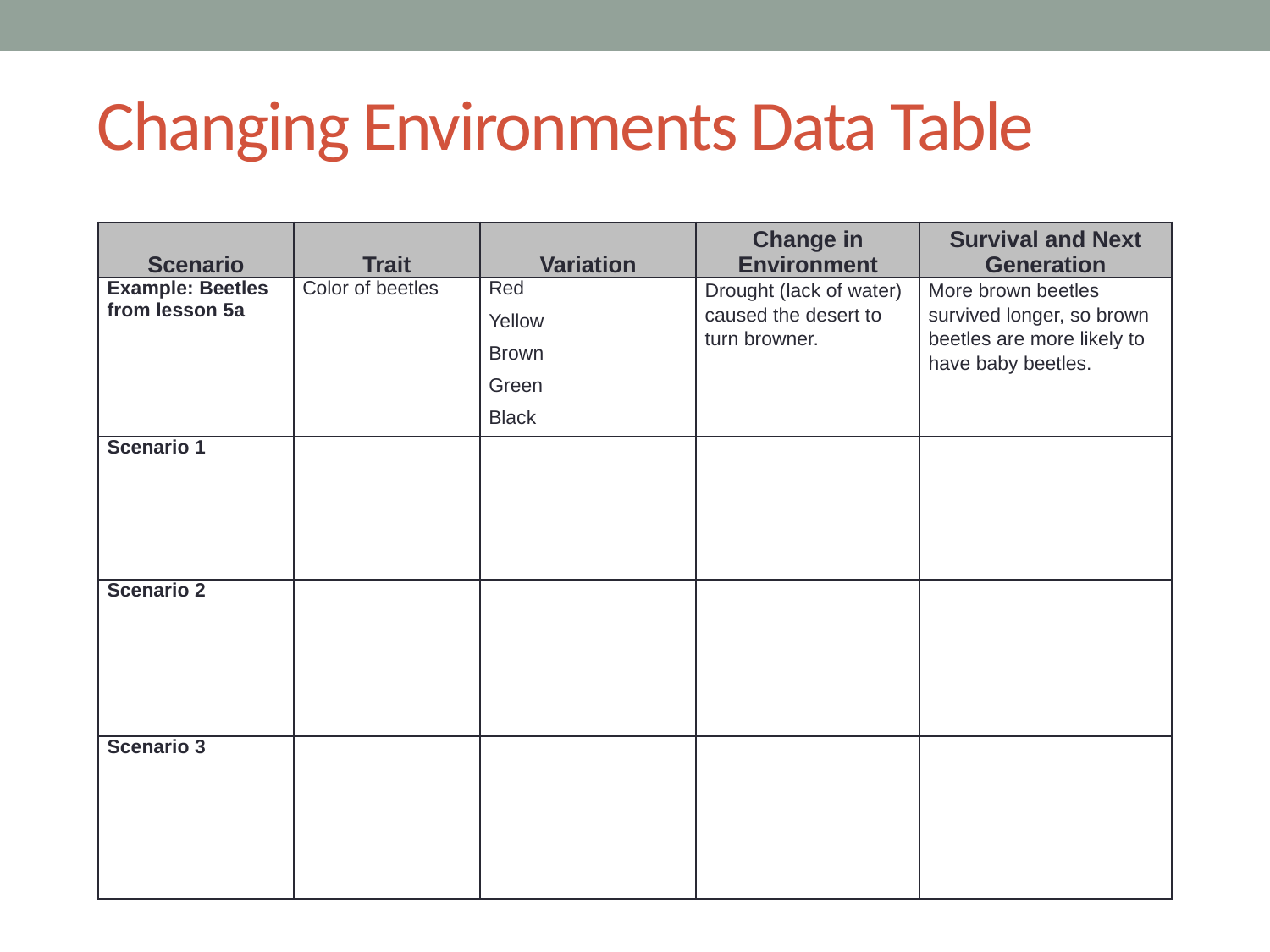

# Changing Environments Data Table
| Scenario | Trait | Variation | Change in Environment | Survival and Next Generation |
| --- | --- | --- | --- | --- |
| Example: Beetles from lesson 5a | Color of beetles | Red Yellow Brown Green Black | Drought (lack of water) caused the desert to turn browner. | More brown beetles survived longer, so brown beetles are more likely to have baby beetles. |
| Scenario 1 |  |  |  |  |
| Scenario 2 |  |  |  |  |
| Scenario 3 |  |  |  |  |